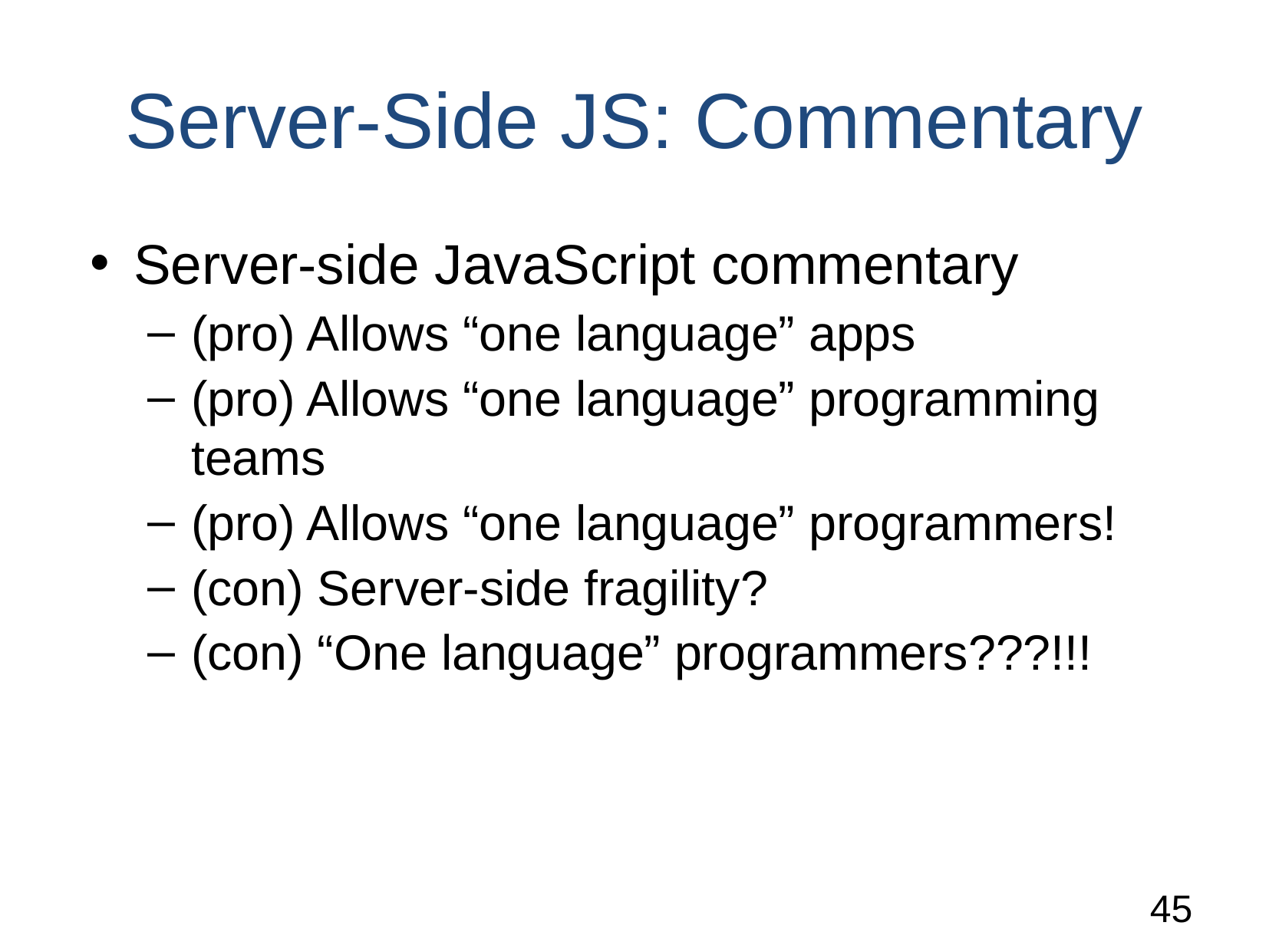

# Server-Side JS: Commentary
Server-side JavaScript commentary
(pro) Allows “one language” apps
(pro) Allows “one language” programming teams
(pro) Allows “one language” programmers!
(con) Server-side fragility?
(con) “One language” programmers???!!!

45